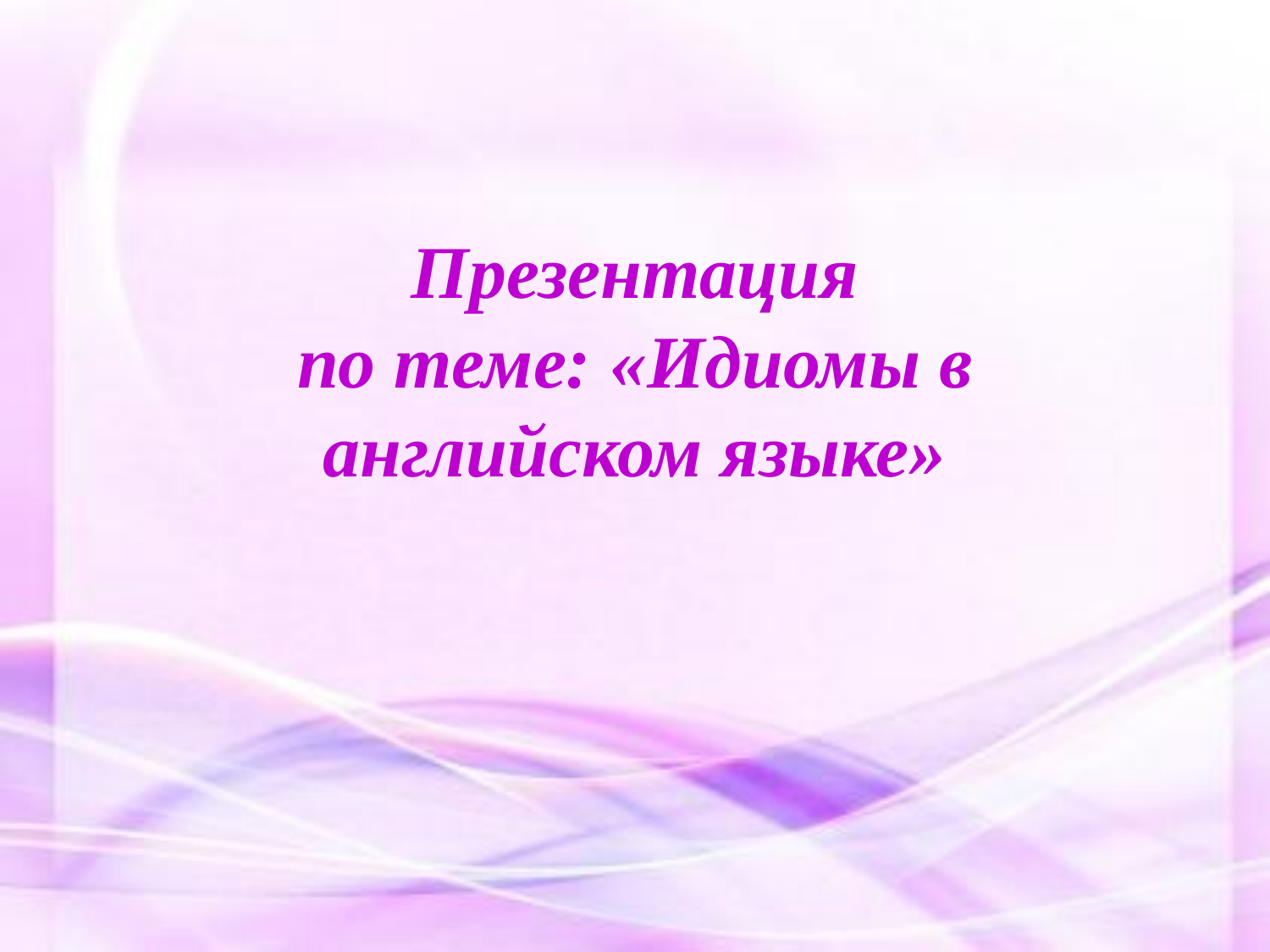

# Презентация по теме: «Идиомы в английском языке»